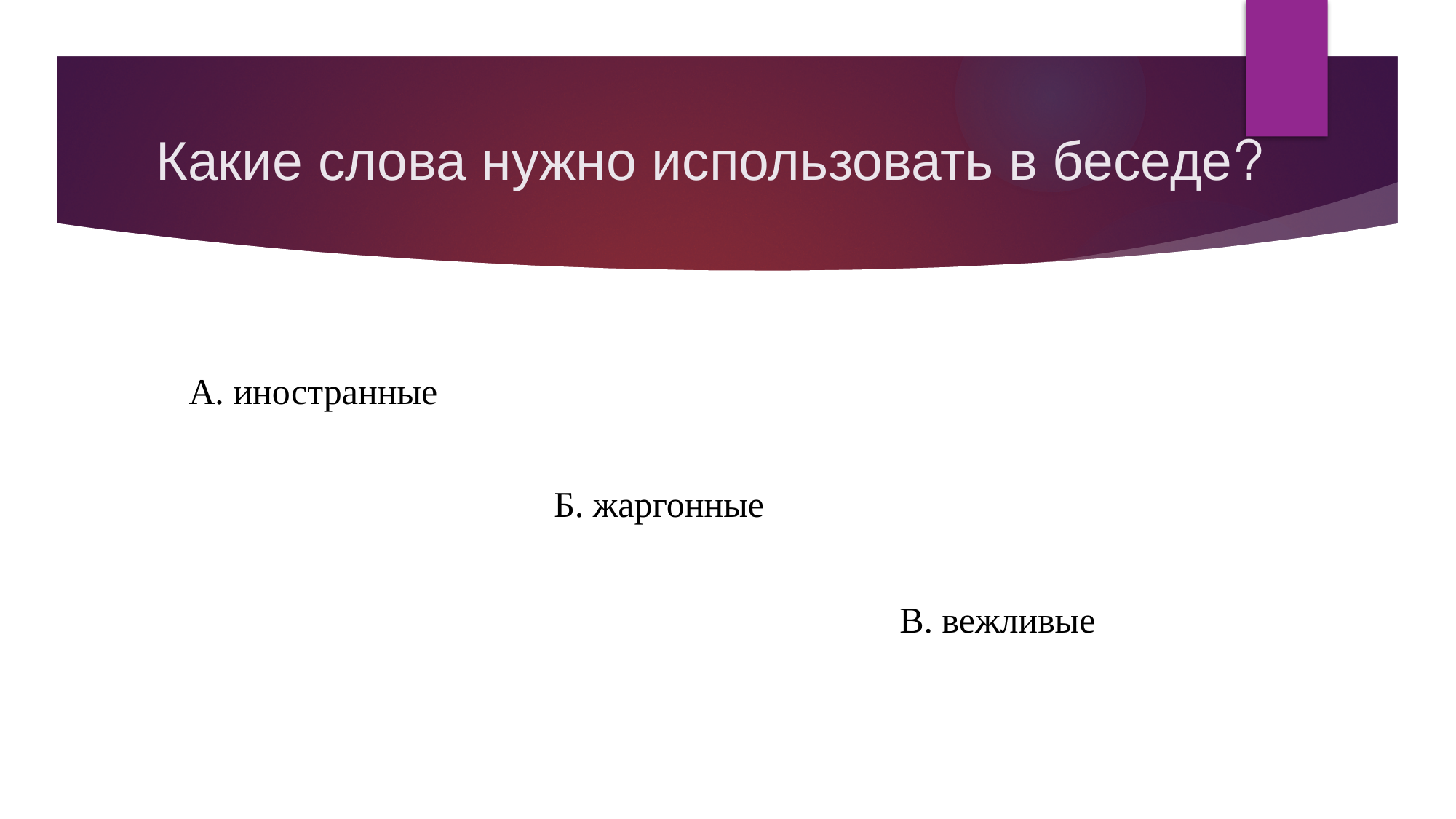

# Какие слова нужно использовать в беседе?
А. иностранные
Б. жаргонные
В. вежливые